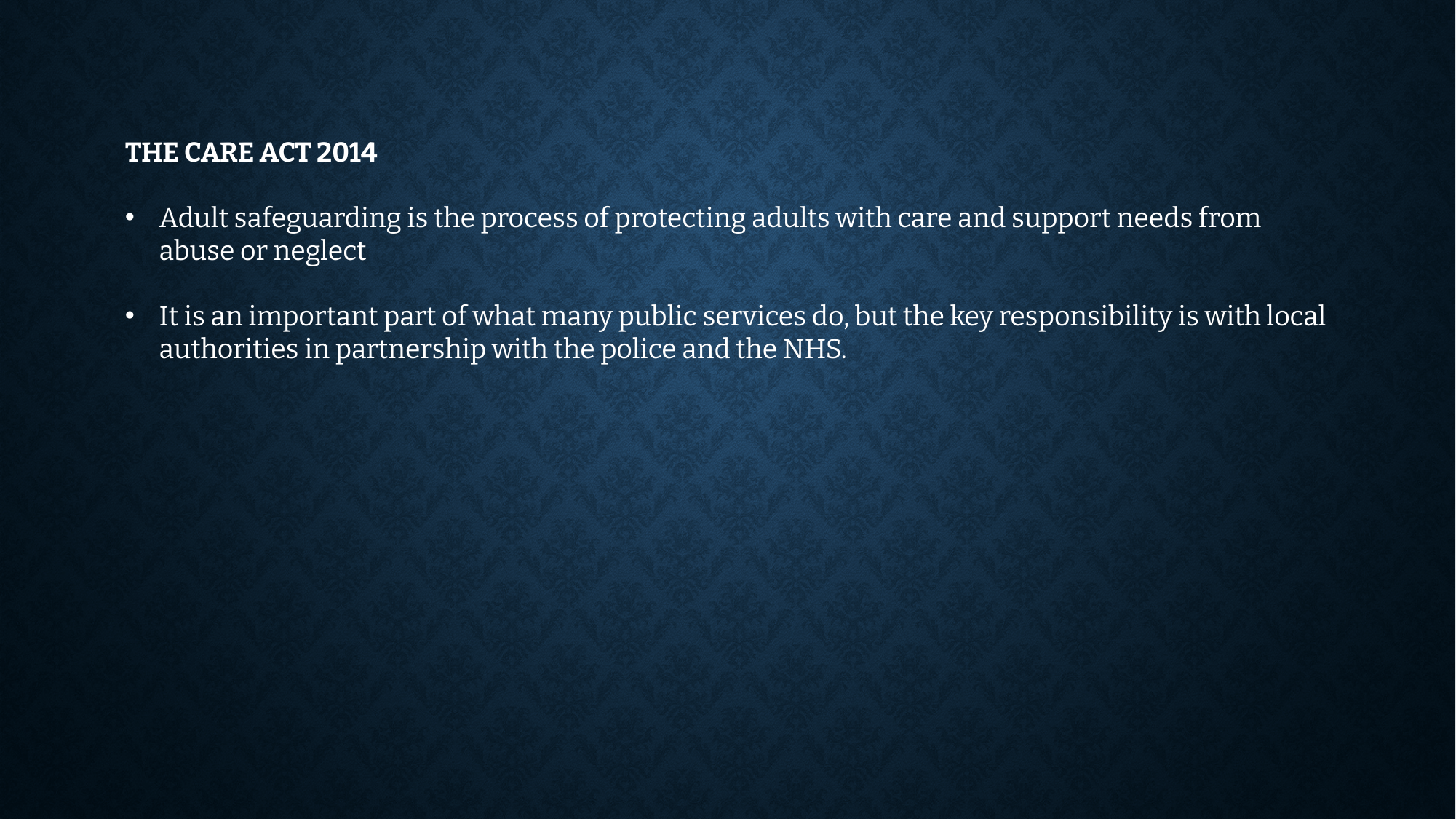

THE CARE ACT 2014

Adult safeguarding is the process of protecting adults with care and support needs from abuse or neglect

It is an important part of what many public services do, but the key responsibility is with local authorities in partnership with the police and the NHS.